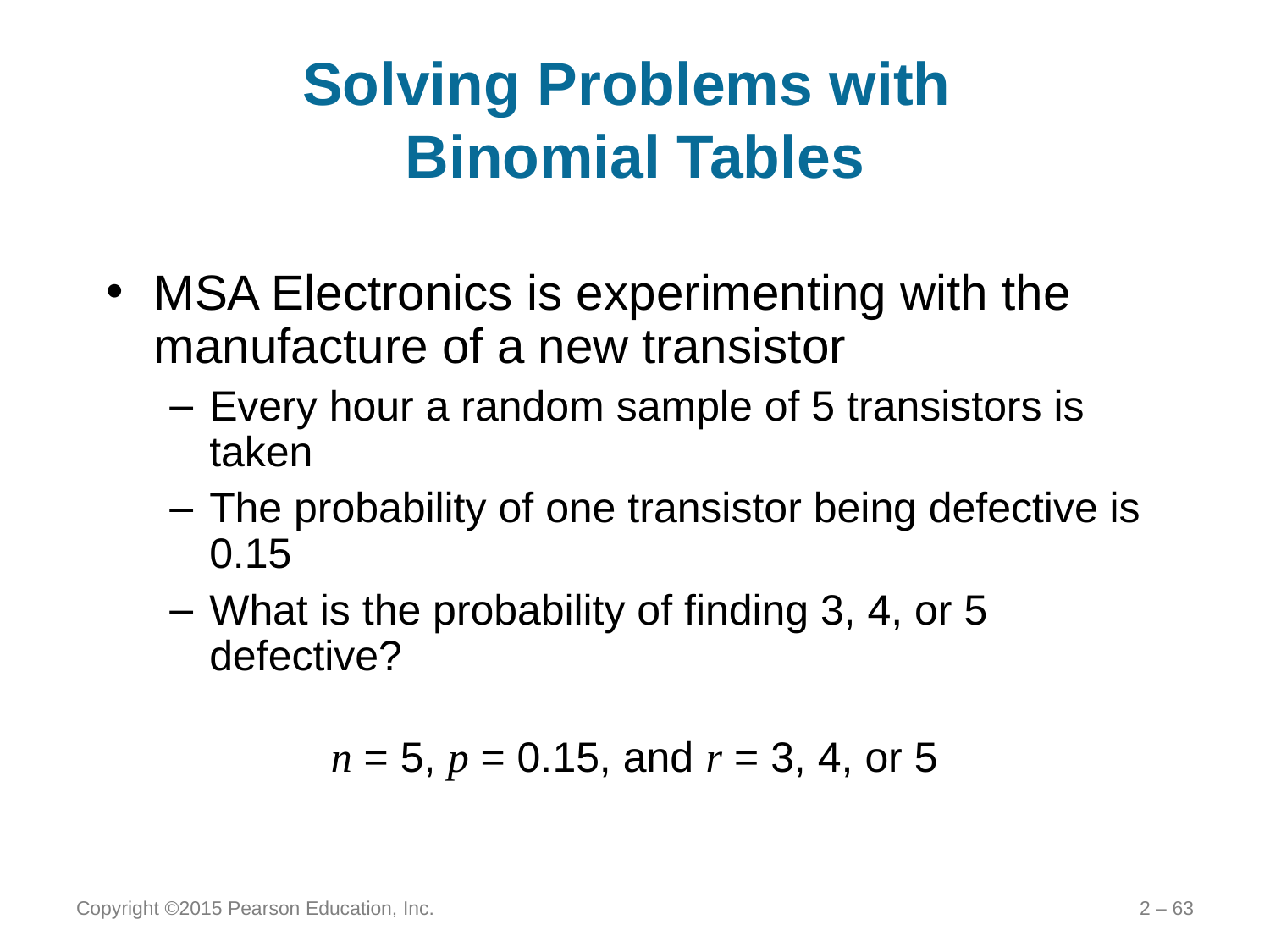

# Solving Problems with Binomial Tables
MSA Electronics is experimenting with the manufacture of a new transistor
Every hour a random sample of 5 transistors is taken
The probability of one transistor being defective is 0.15
What is the probability of finding 3, 4, or 5 defective?
n = 5, p = 0.15, and r = 3, 4, or 5
Copyright ©2015 Pearson Education, Inc.
2 – 63